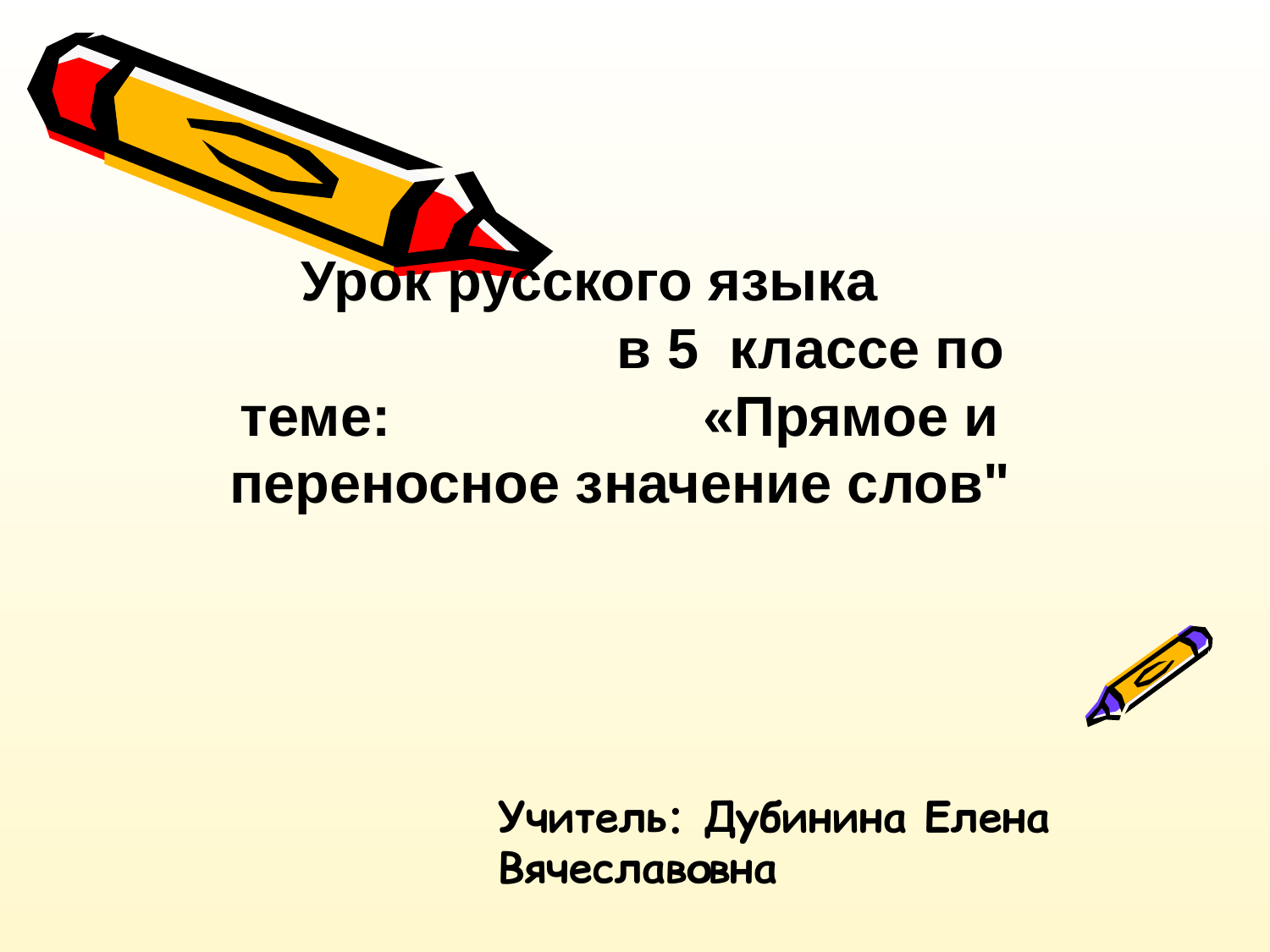

Урок русского языка                                   	в 5  классе по теме:                    «Прямое и переносное значение слов"
Учитель: Дубинина Елена Вячеславовна